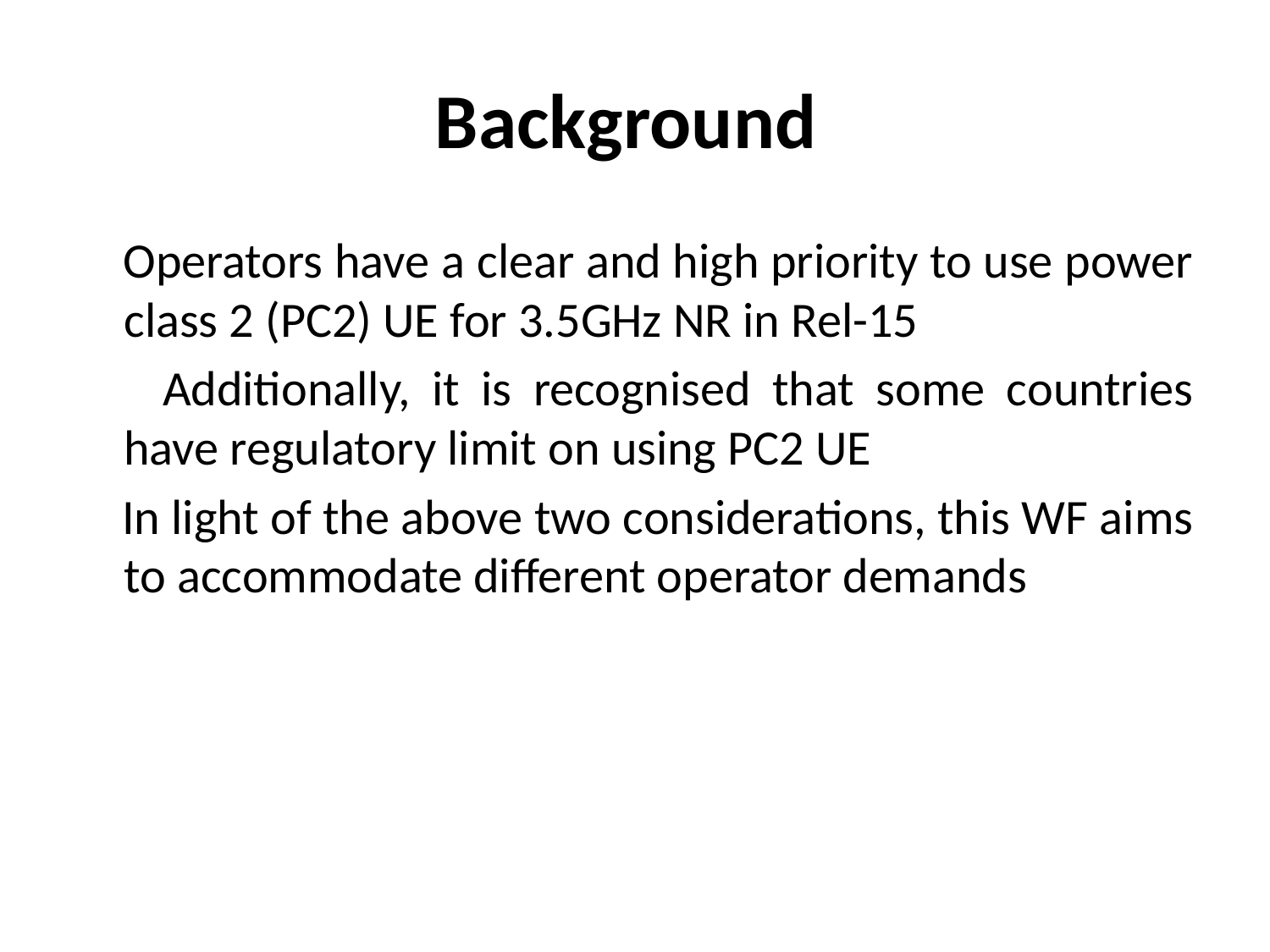

# Background
    Operators have a clear and high priority to use power class 2 (PC2) UE for 3.5GHz NR in Rel-15
    Additionally, it is recognised that some countries have regulatory limit on using PC2 UE
    In light of the above two considerations, this WF aims to accommodate different operator demands